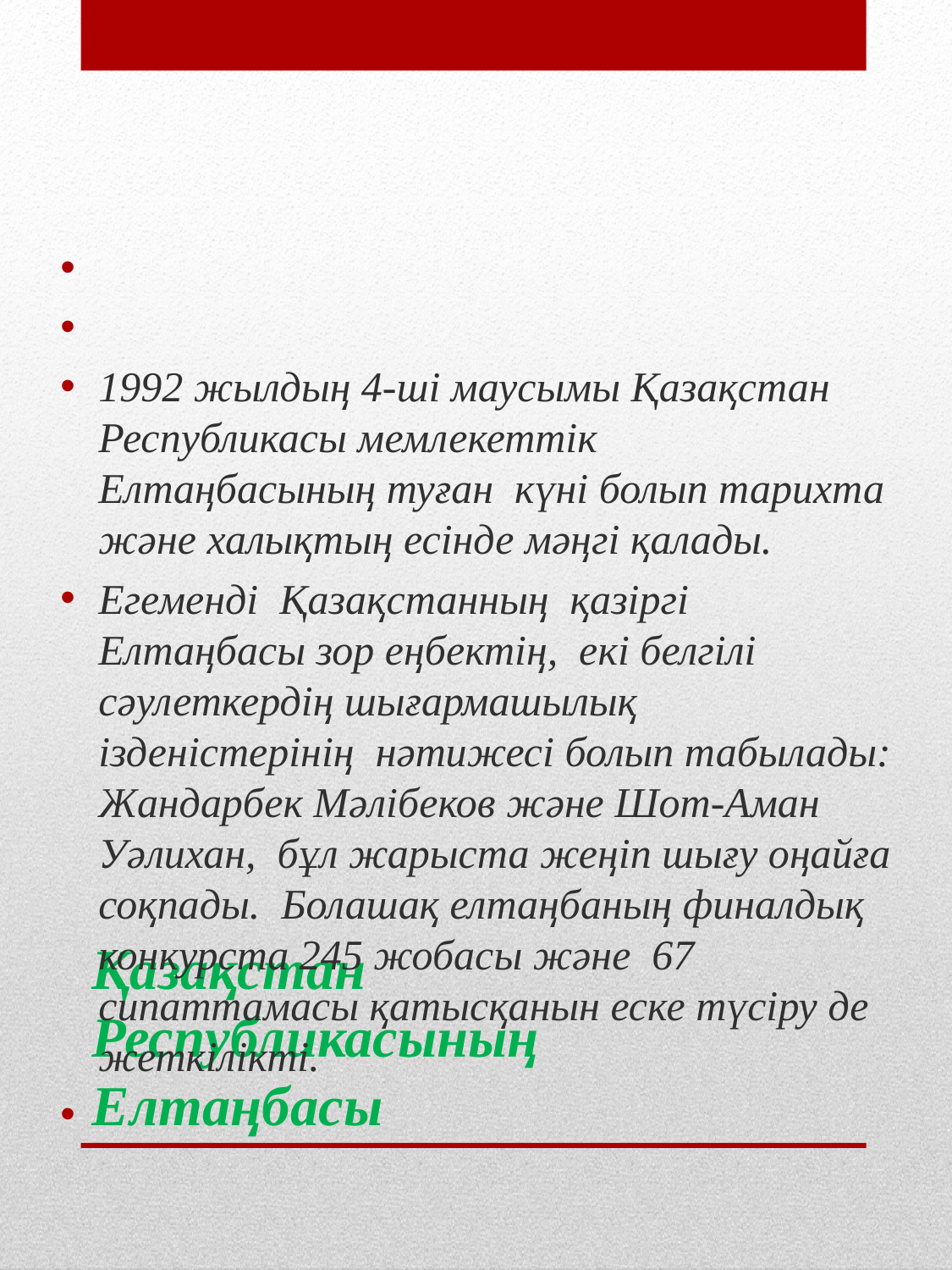

1992 жылдың 4-ші маусымы Қазақстан Республикасы мемлекеттік  Елтаңбасының туған  күні болып тарихта және халықтың есінде мәңгі қалады.
Егеменді  Қазақстанның  қазіргі Елтаңбасы зор еңбектің,  екі белгілі сәулеткердің шығармашылық ізденістерінің  нәтижесі болып табылады: Жандарбек Мәлібеков және Шот-Аман Уәлихан,  бұл жарыста жеңіп шығу оңайға соқпады.  Болашақ елтаңбаның финалдық  конкурста 245 жобасы және  67 сипаттамасы қатысқанын еске түсіру де жеткілікті.

# Қазақстан Республикасының Елтаңбасы